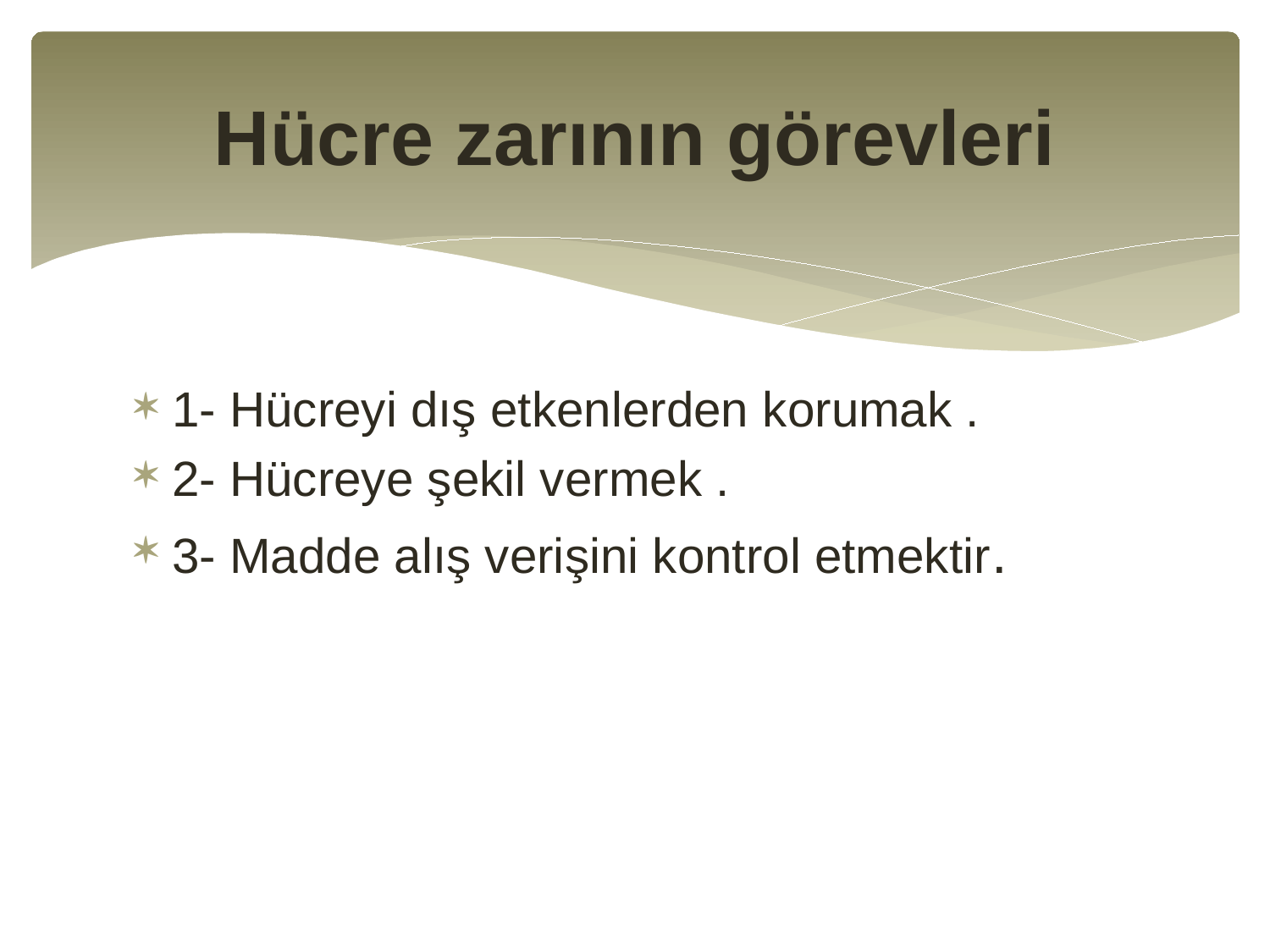

# Hücre zarının görevleri
1- Hücreyi dış etkenlerden korumak .
2- Hücreye şekil vermek .
3- Madde alış verişini kontrol etmektir.